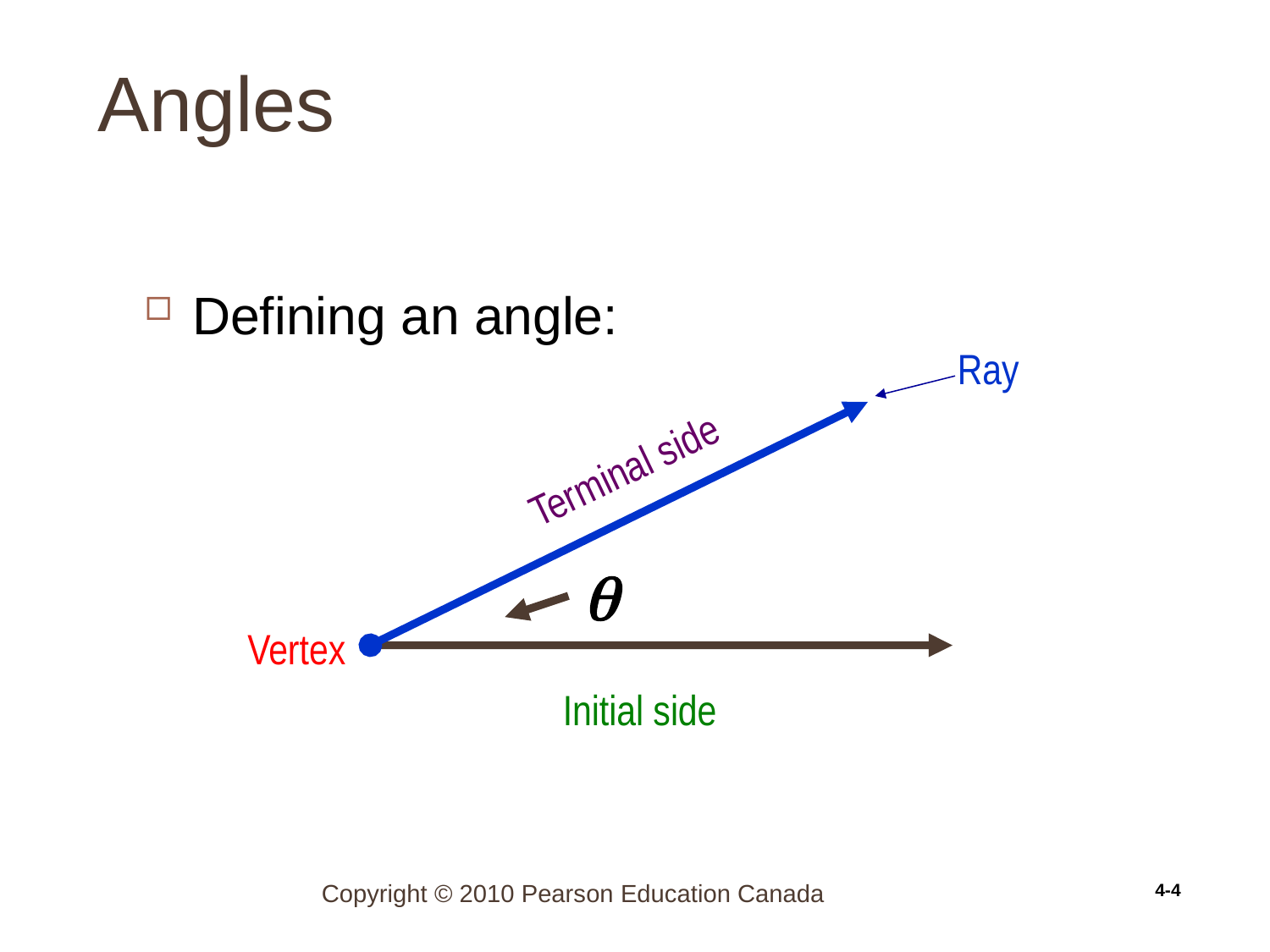

# Angles
4-4
Defining an angle:
Ray

Terminal side
θ

Vertex

Initial side
Copyright © 2010 Pearson Education Canada
4-4